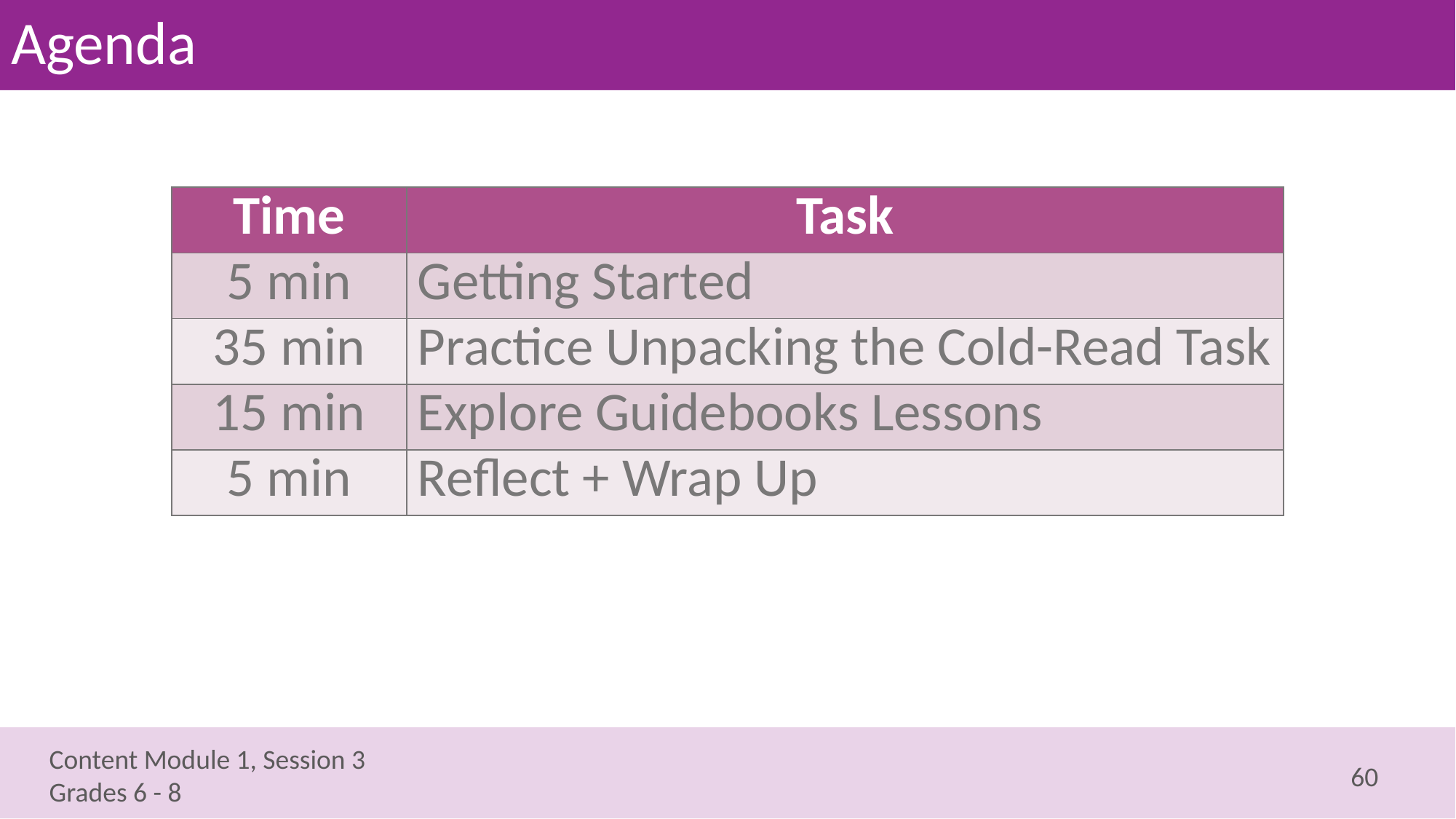

# Agenda

| Time | Task |
| --- | --- |
| 5 min | Getting Started |
| 35 min | Practice Unpacking the Cold-Read Task |
| 15 min | Explore Guidebooks Lessons |
| 5 min | Reflect + Wrap Up |
60